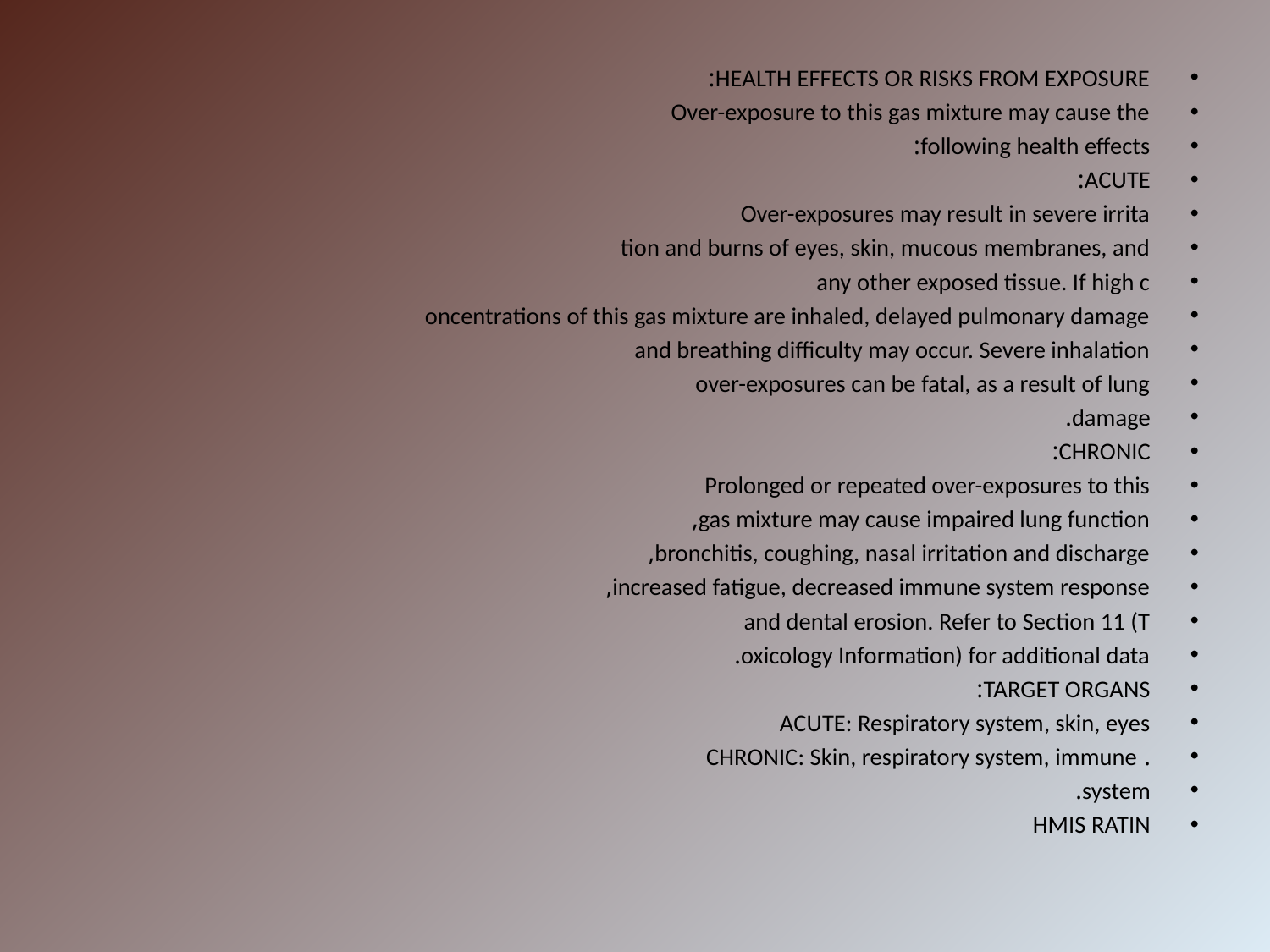

HEALTH EFFECTS OR RISKS FROM EXPOSURE:
Over-exposure to this gas mixture may cause the
following health effects:
ACUTE:
Over-exposures may result in severe irrita
tion and burns of eyes, skin, mucous membranes, and
any other exposed tissue. If high c
oncentrations of this gas mixture are inhaled, delayed pulmonary damage
and breathing difficulty may occur. Severe inhalation
over-exposures can be fatal, as a result of lung
damage.
CHRONIC:
Prolonged or repeated over-exposures to this
gas mixture may cause impaired lung function,
bronchitis, coughing, nasal irritation and discharge,
increased fatigue, decreased immune system response,
and dental erosion. Refer to Section 11 (T
oxicology Information) for additional data.
TARGET ORGANS:
ACUTE: Respiratory system, skin, eyes
. CHRONIC: Skin, respiratory system, immune
system.
HMIS RATIN